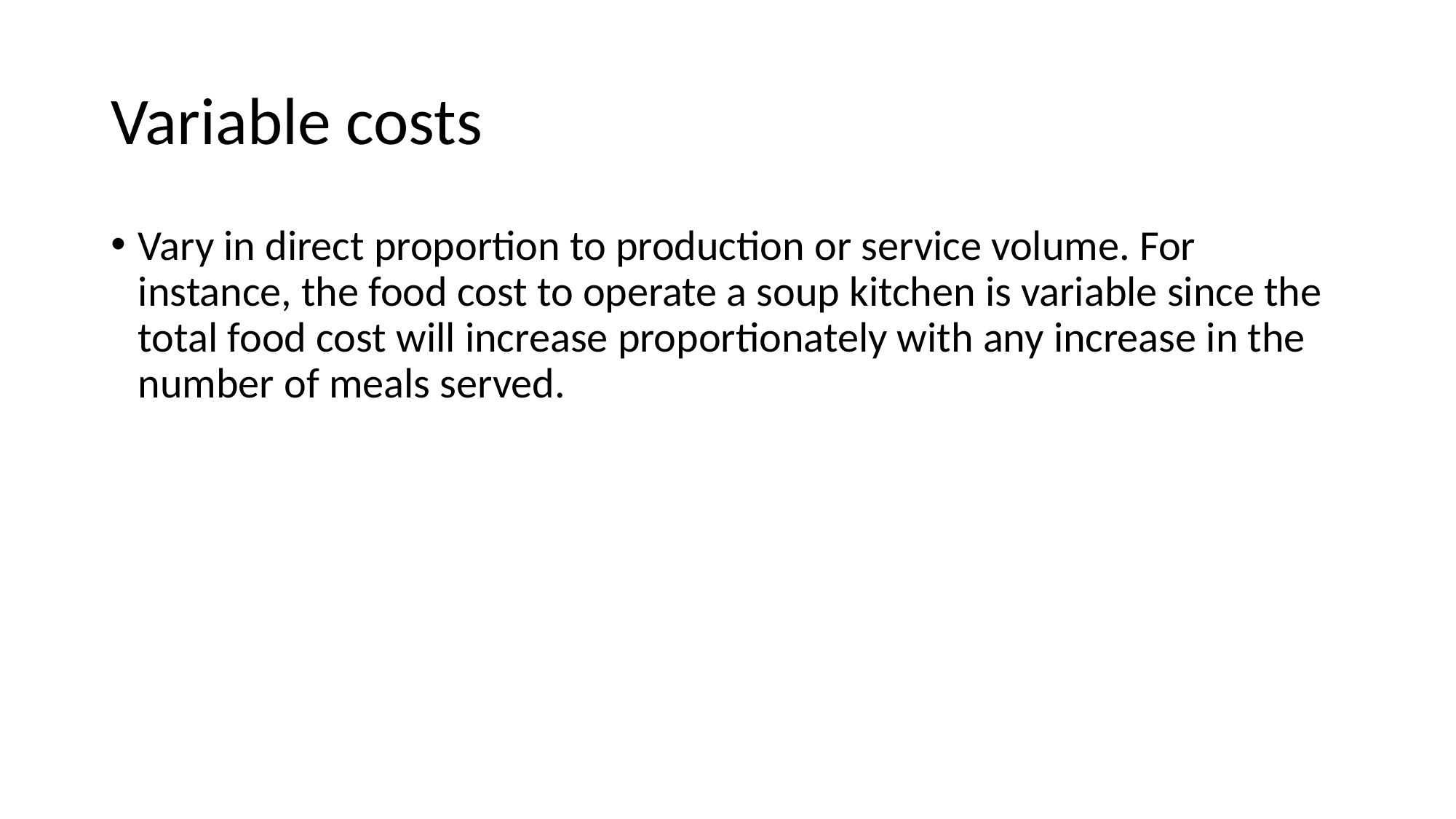

# Variable costs
Vary in direct proportion to production or service volume. For instance, the food cost to operate a soup kitchen is variable since the total food cost will increase proportionately with any increase in the number of meals served.